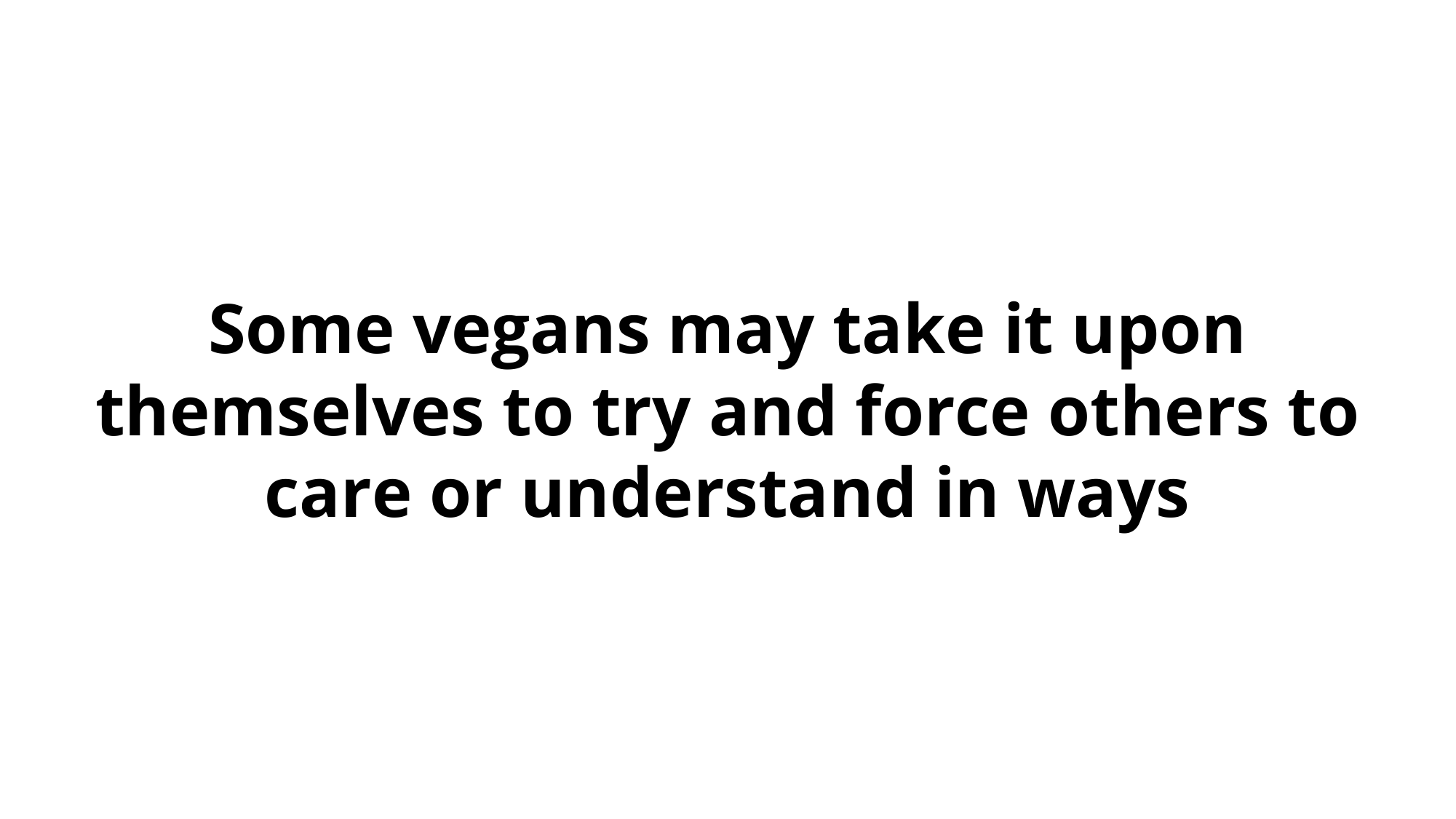

Some vegans may take it upon themselves to try and force others to care or understand in ways